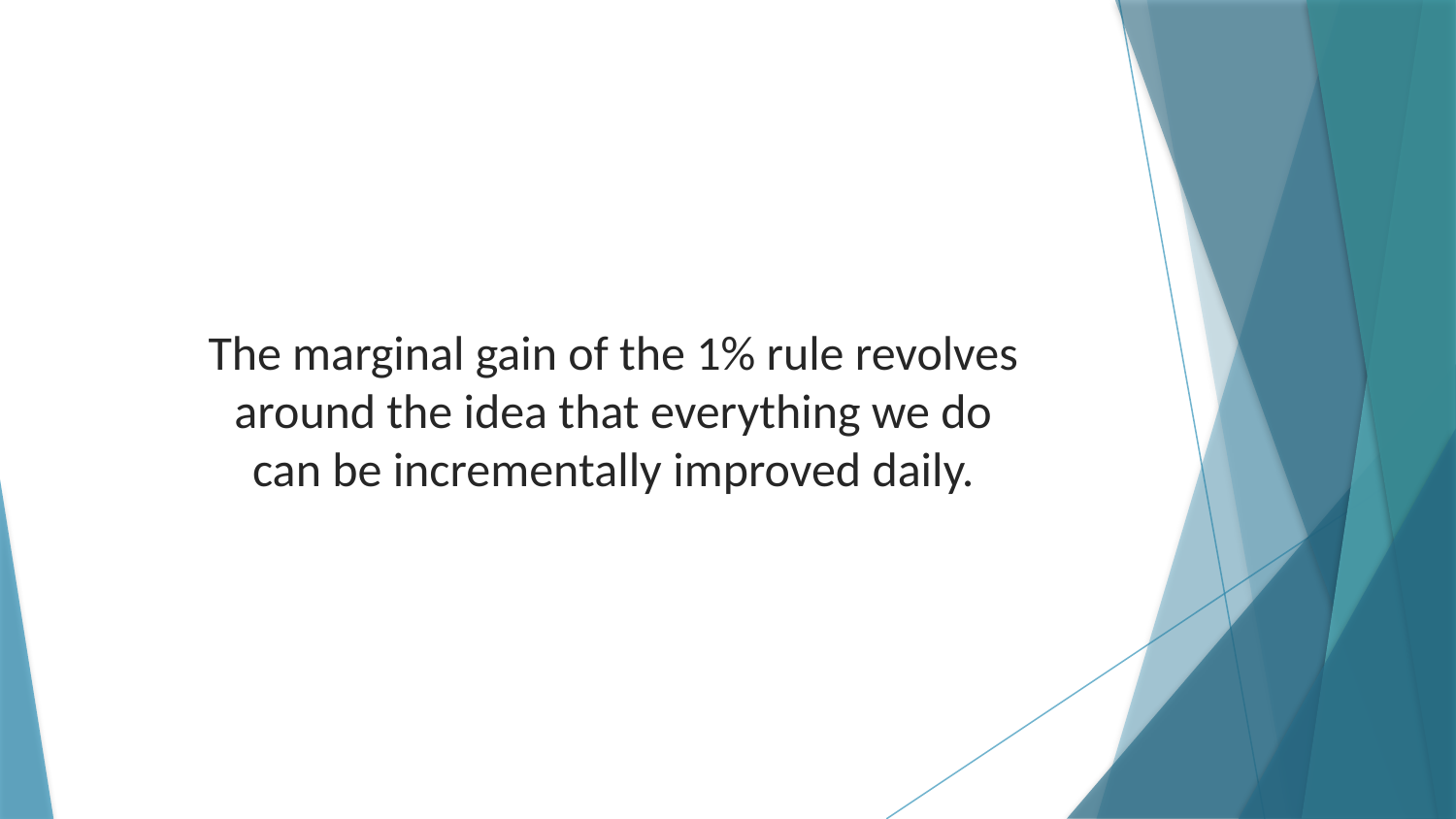

The marginal gain of the 1% rule revolves around the idea that everything we do can be incrementally improved daily.